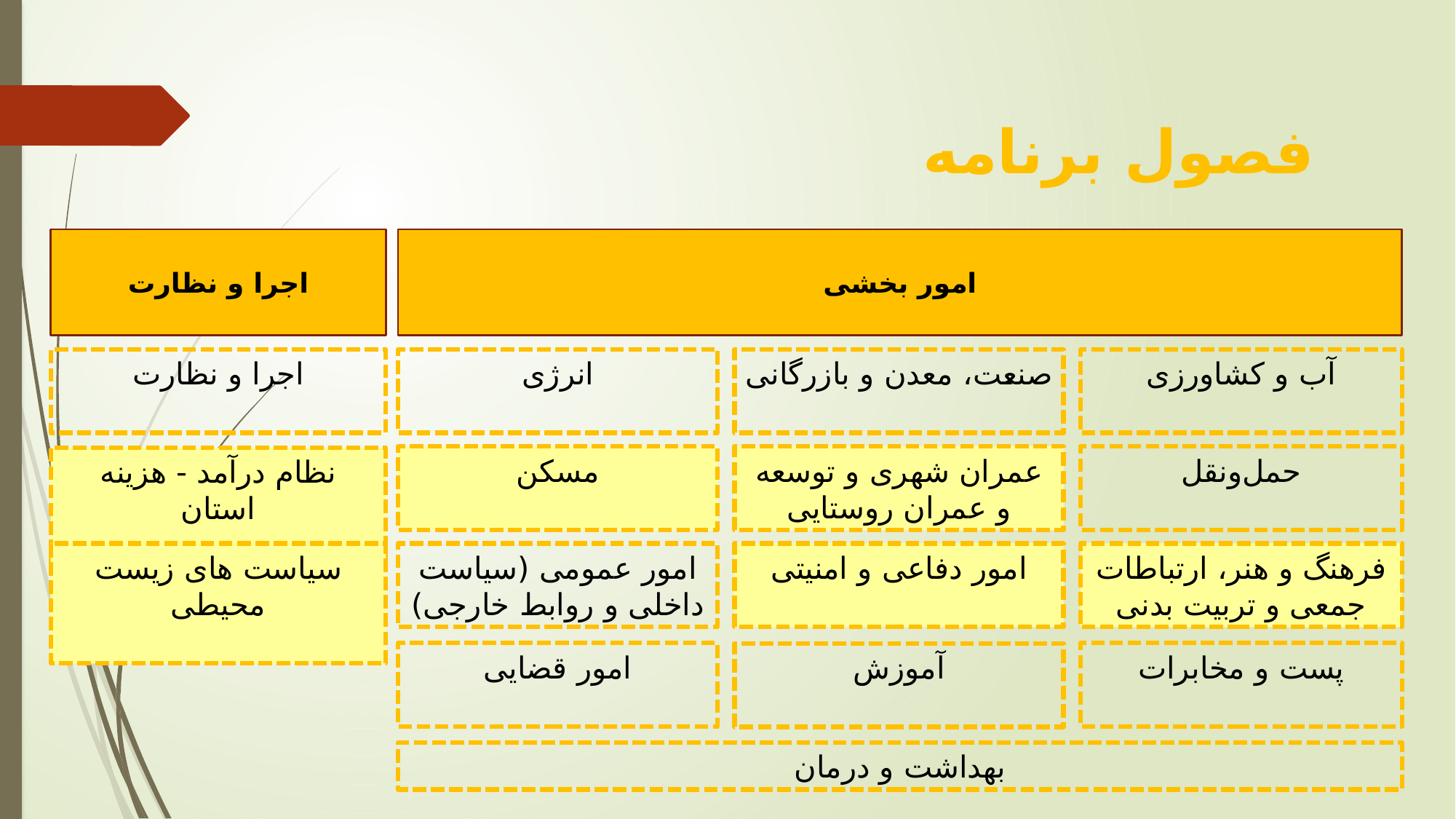

فصول برنامه
اجرا و نظارت
امور بخشی
اجرا و نظارت

انرژی

صنعت، معدن و بازرگانی

آب و کشاورزی

مسکن

عمران شهری و توسعه و عمران روستایی
حمل‌ونقل

نظام درآمد - هزینه استان

سیاست های زیست محیطی

امور عمومی (سیاست داخلی و روابط خارجی)
امور دفاعی و امنیتی

فرهنگ و هنر، ارتباطات جمعی و تربیت بدنی
امور قضایی

پست و مخابرات

آموزش

بهداشت و درمان